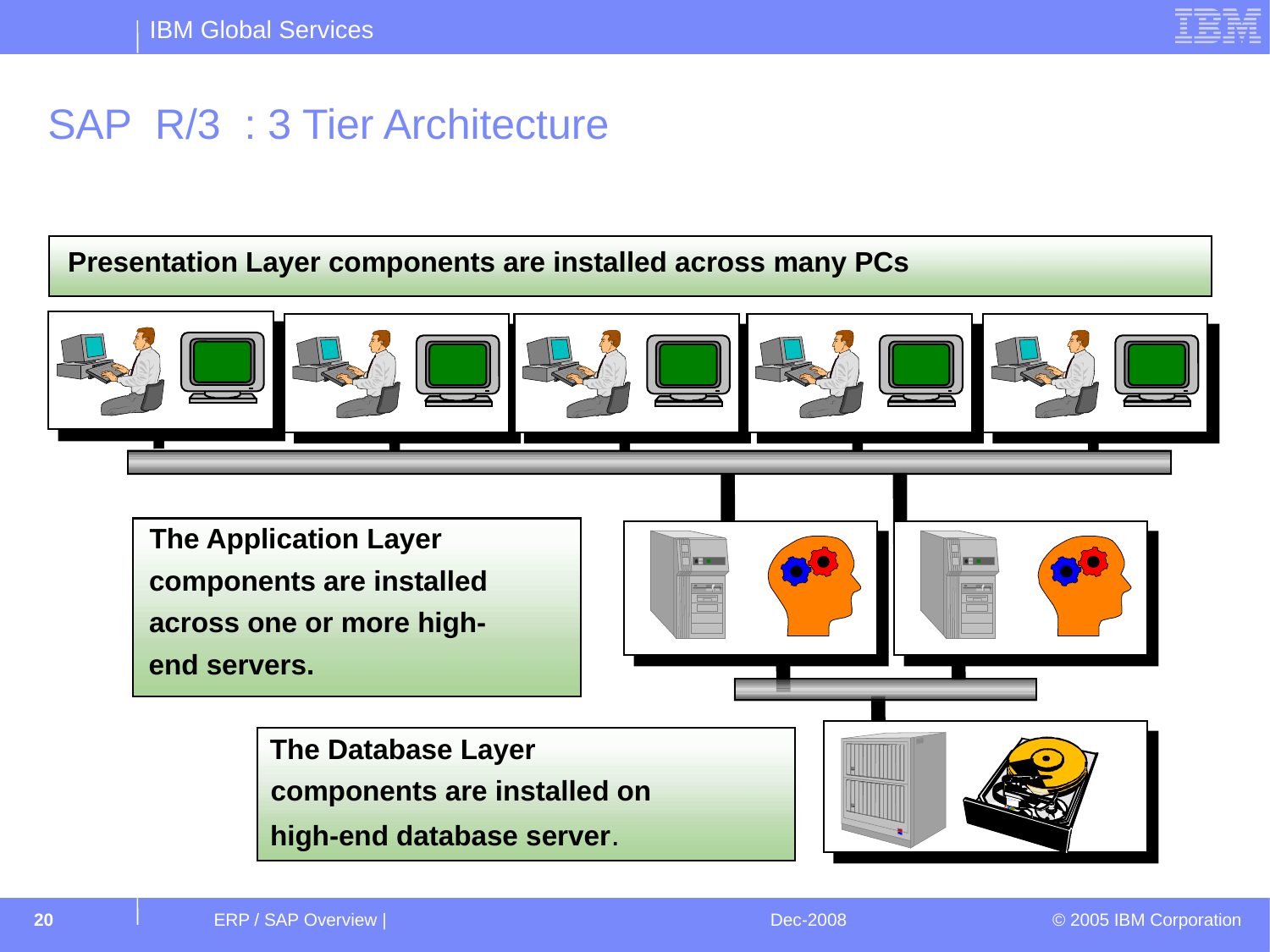

# SAP  R/3  : 3 Tier Architecture

Presentation Layer components are installed across many PCs

The Application Layer
components are installed
across one or more high-
end servers.

The Database Layer
components are installed on
high-end database server.

20
ERP / SAP Overview |
Dec-2008